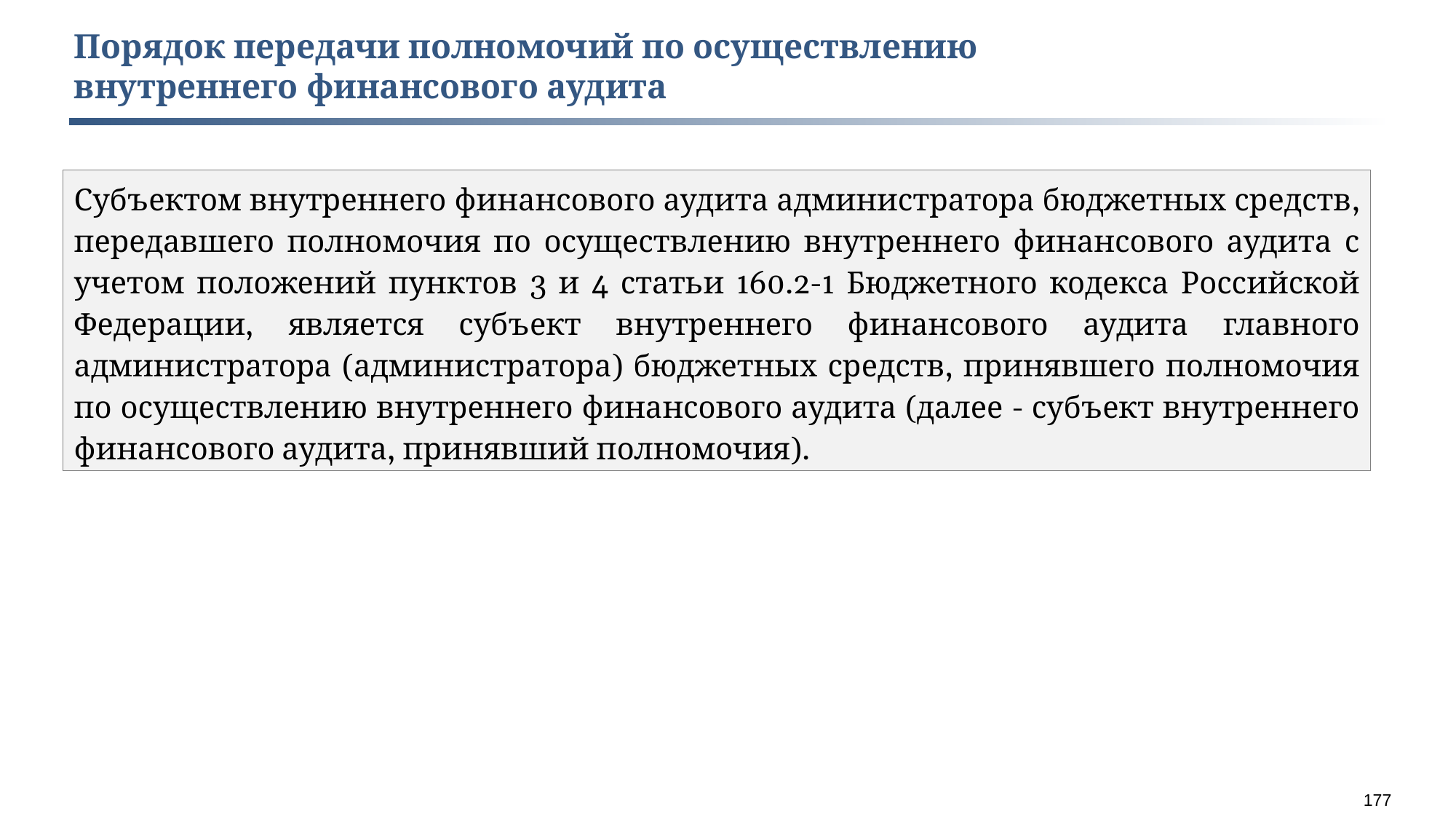

Порядок передачи полномочий по осуществлению
внутреннего финансового аудита
Субъектом внутреннего финансового аудита администратора бюджетных средств, передавшего полномочия по осуществлению внутреннего финансового аудита с учетом положений пунктов 3 и 4 статьи 160.2-1 Бюджетного кодекса Российской Федерации, является субъект внутреннего финансового аудита главного администратора (администратора) бюджетных средств, принявшего полномочия по осуществлению внутреннего финансового аудита (далее - субъект внутреннего финансового аудита, принявший полномочия).